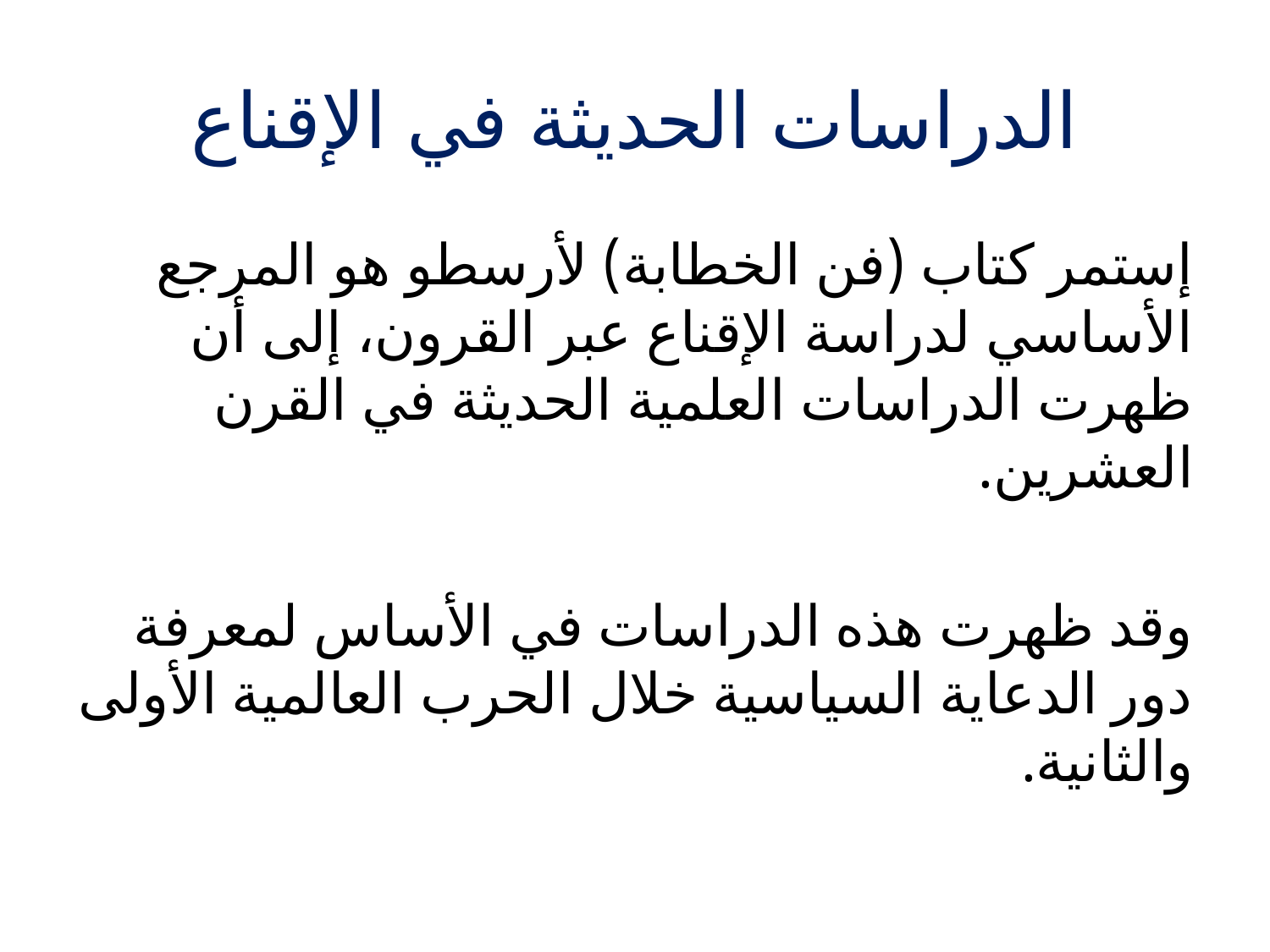

# الدراسات الحديثة في الإقناع
إستمر كتاب (فن الخطابة) لأرسطو هو المرجع الأساسي لدراسة الإقناع عبر القرون، إلى أن ظهرت الدراسات العلمية الحديثة في القرن العشرين.

وقد ظهرت هذه الدراسات في الأساس لمعرفة دور الدعاية السياسية خلال الحرب العالمية الأولى والثانية.